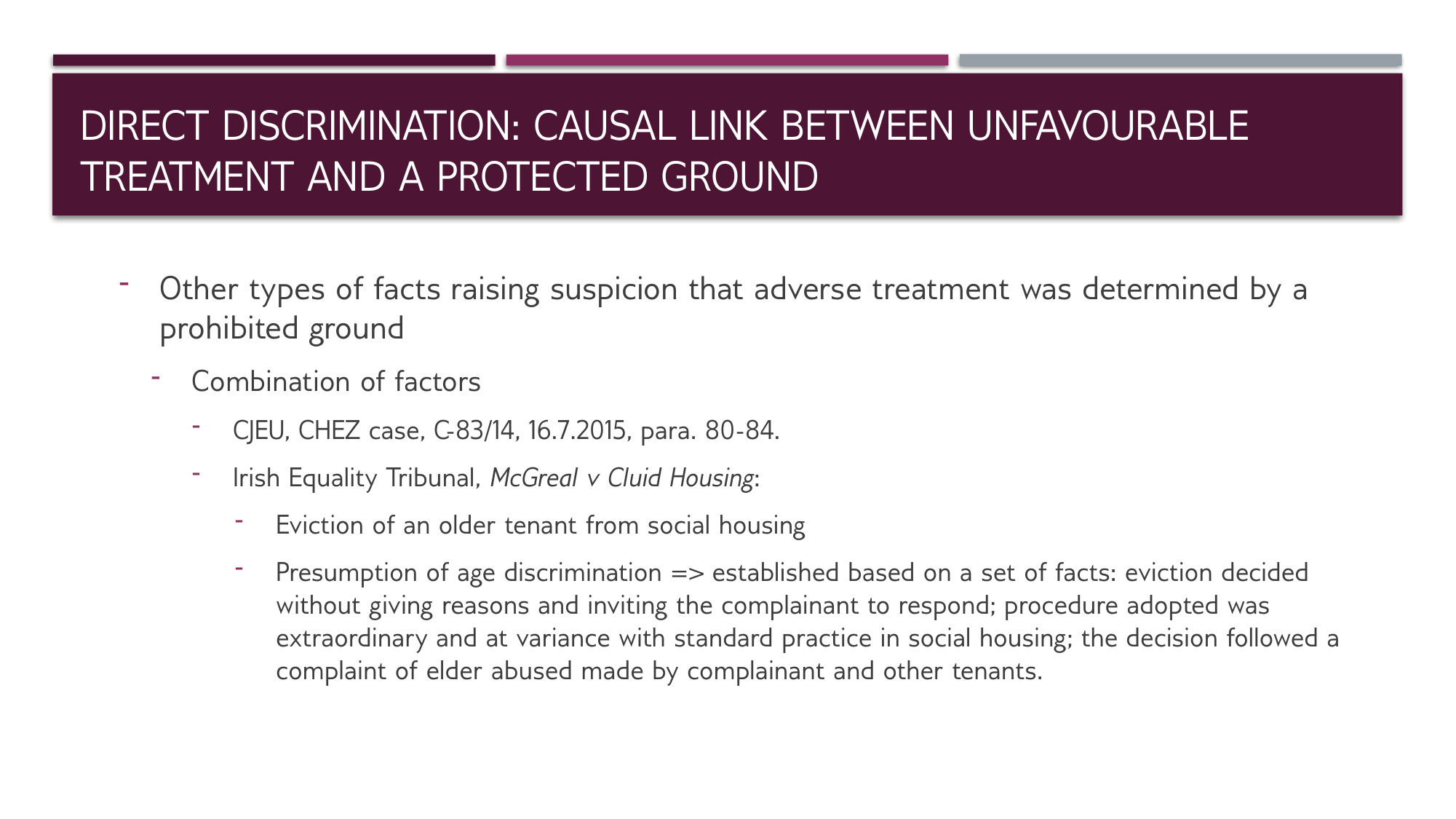

# Direct discrimination: causal link between unfavourable treatment and a protected ground
Other types of facts raising suspicion that adverse treatment was determined by a prohibited ground
Combination of factors
CJEU, CHEZ case, C-83/14, 16.7.2015, para. 80-84.
Irish Equality Tribunal, McGreal v Cluid Housing:
Eviction of an older tenant from social housing
Presumption of age discrimination => established based on a set of facts: eviction decided without giving reasons and inviting the complainant to respond; procedure adopted was extraordinary and at variance with standard practice in social housing; the decision followed a complaint of elder abused made by complainant and other tenants.